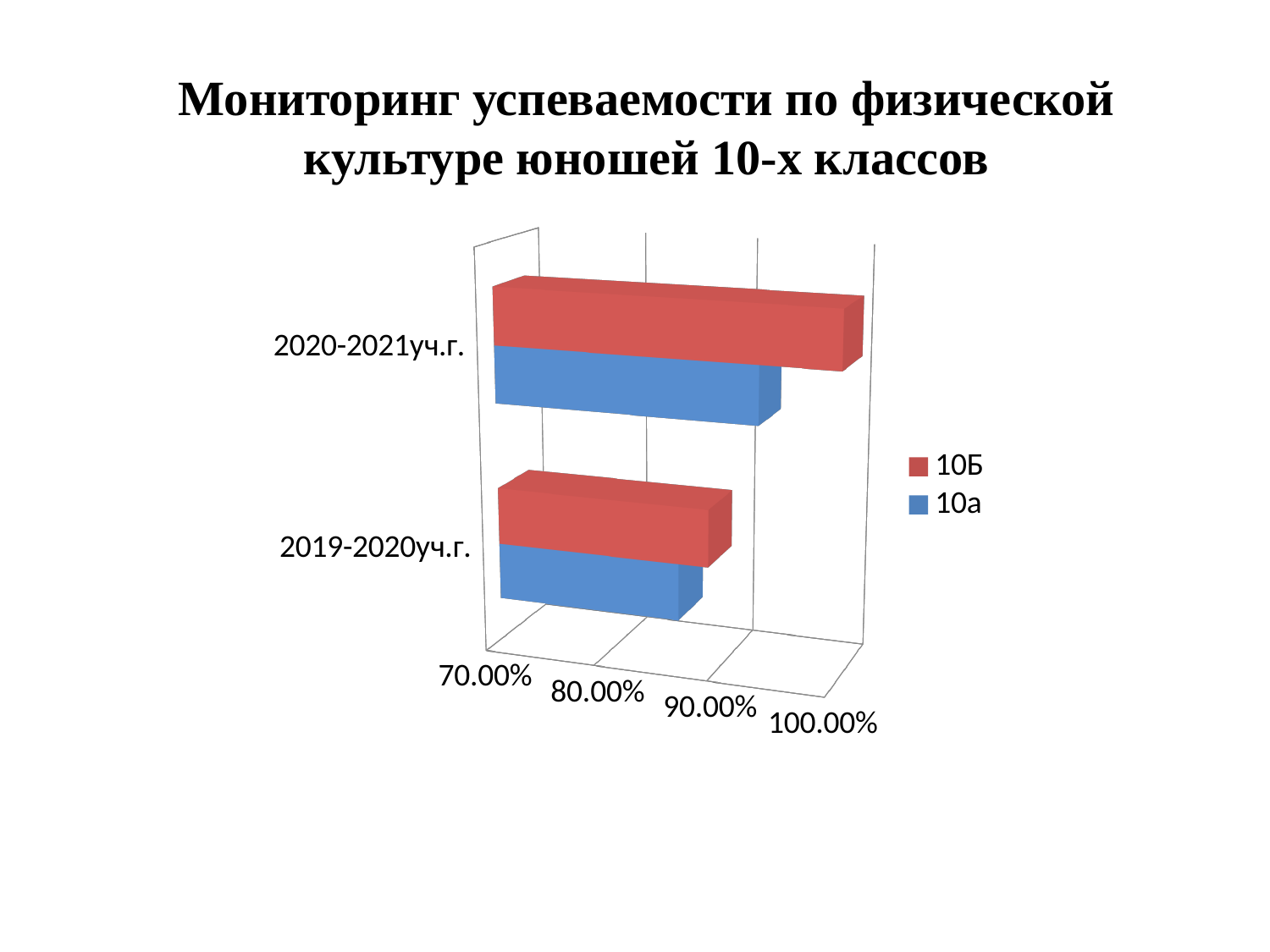

# Мониторинг успеваемости по физической культуре юношей 10-х классов

[unsupported chart]